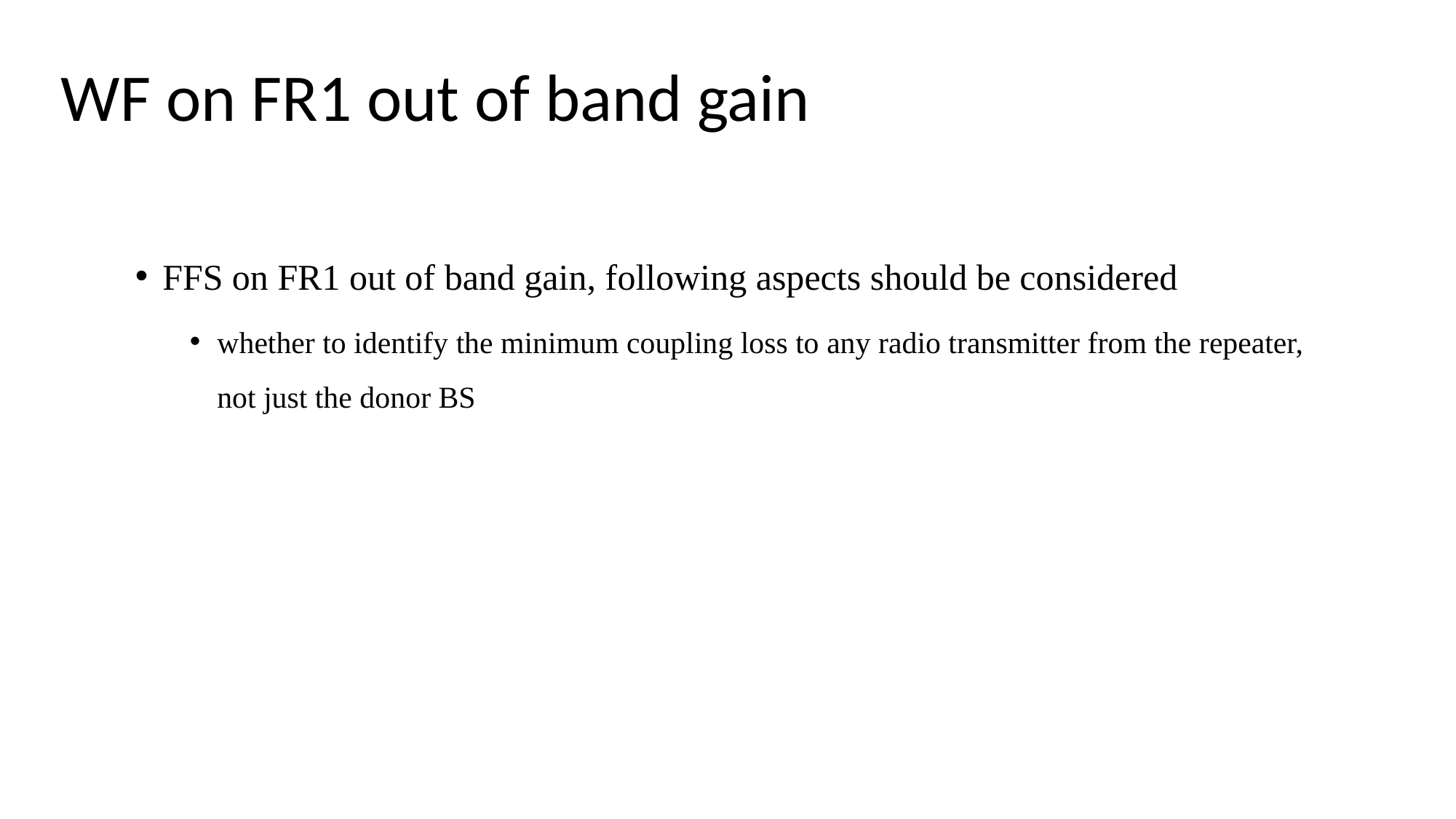

# WF on FR1 out of band gain

FFS on FR1 out of band gain, following aspects should be considered
whether to identify the minimum coupling loss to any radio transmitter from the repeater, not just the donor BS